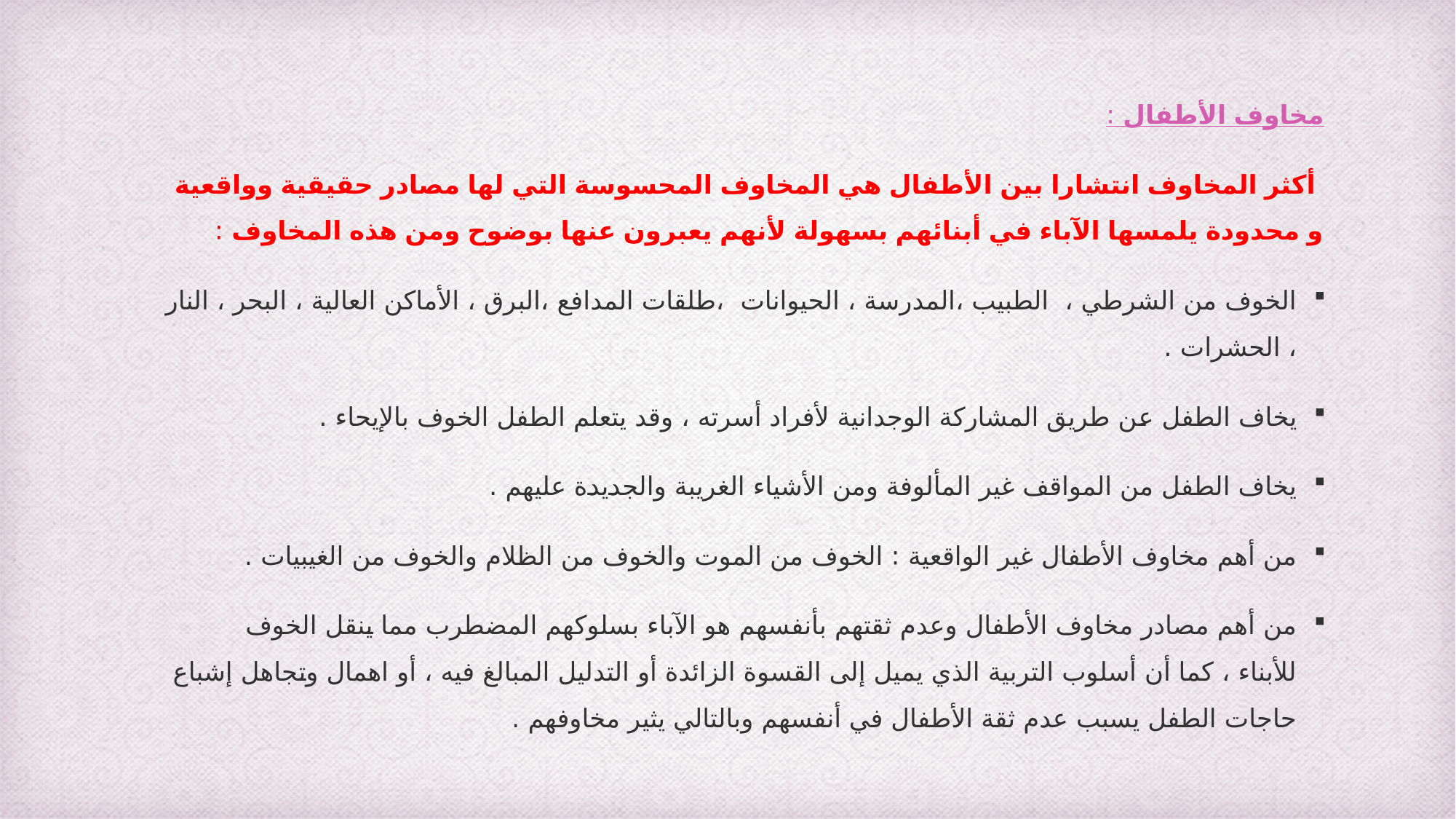

مخاوف الأطفال :
 أكثر المخاوف انتشارا بين الأطفال هي المخاوف المحسوسة التي لها مصادر حقيقية وواقعية و محدودة يلمسها الآباء في أبنائهم بسهولة لأنهم يعبرون عنها بوضوح ومن هذه المخاوف :
الخوف من الشرطي ،  الطبيب ،المدرسة ، الحيوانات  ،طلقات المدافع ،البرق ، الأماكن العالية ، البحر ، النار ، الحشرات .
يخاف الطفل عن طريق المشاركة الوجدانية لأفراد أسرته ، وقد يتعلم الطفل الخوف بالإيحاء .
يخاف الطفل من المواقف غير المألوفة ومن الأشياء الغريبة والجديدة عليهم .
من أهم مخاوف الأطفال غير الواقعية : الخوف من الموت والخوف من الظلام والخوف من الغيبيات .
من أهم مصادر مخاوف الأطفال وعدم ثقتهم بأنفسهم هو الآباء بسلوكهم المضطرب مما ينقل الخوف للأبناء ، كما أن أسلوب التربية الذي يميل إلى القسوة الزائدة أو التدليل المبالغ فيه ، أو اهمال وتجاهل إشباع حاجات الطفل يسبب عدم ثقة الأطفال في أنفسهم وبالتالي يثير مخاوفهم .